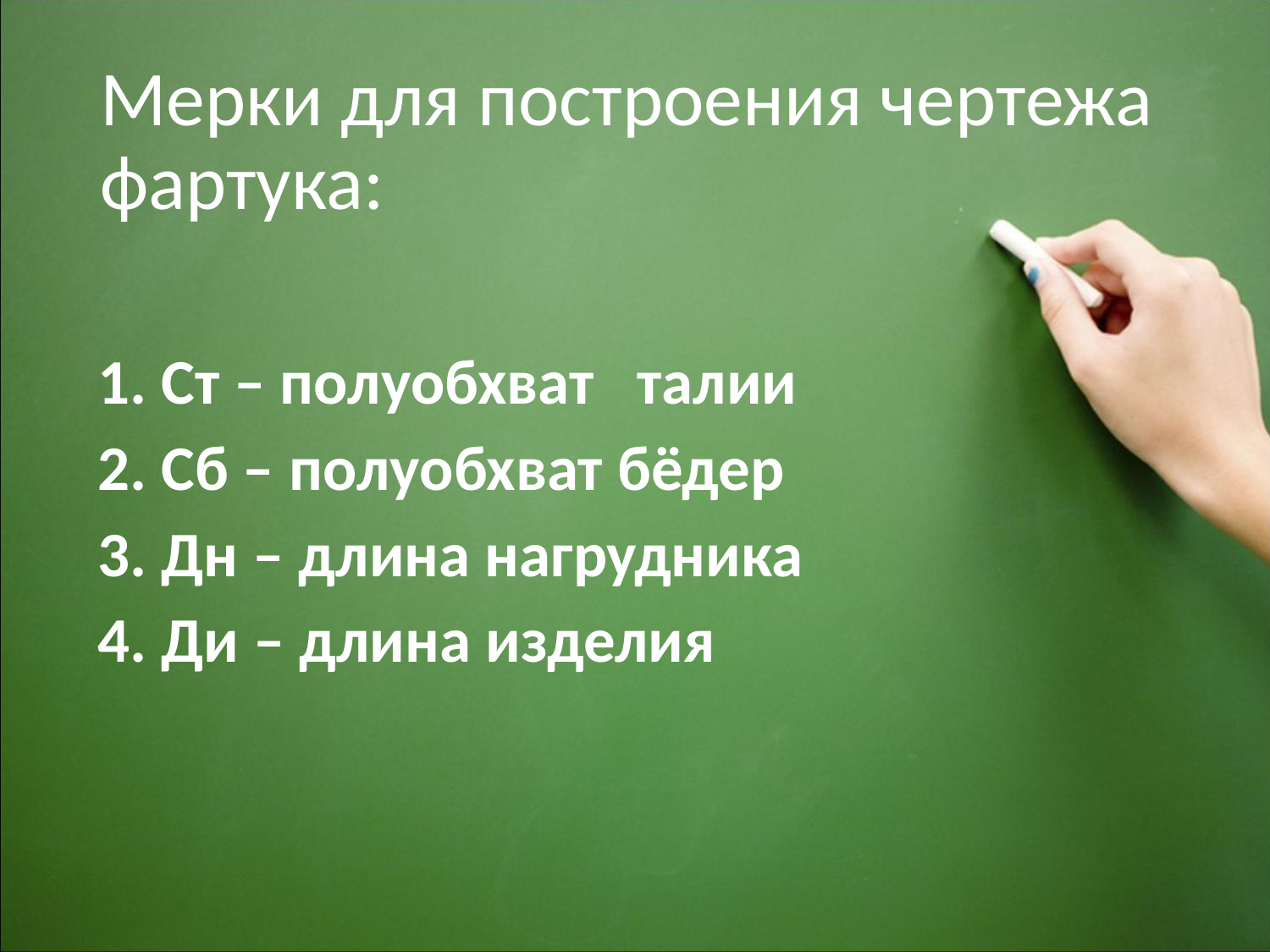

# Мерки для построения чертежа фартука:
1. Ст – полуобхват   талии
2. Сб – полуобхват бёдер
3. Дн – длина нагрудника
4. Ди – длина изделия